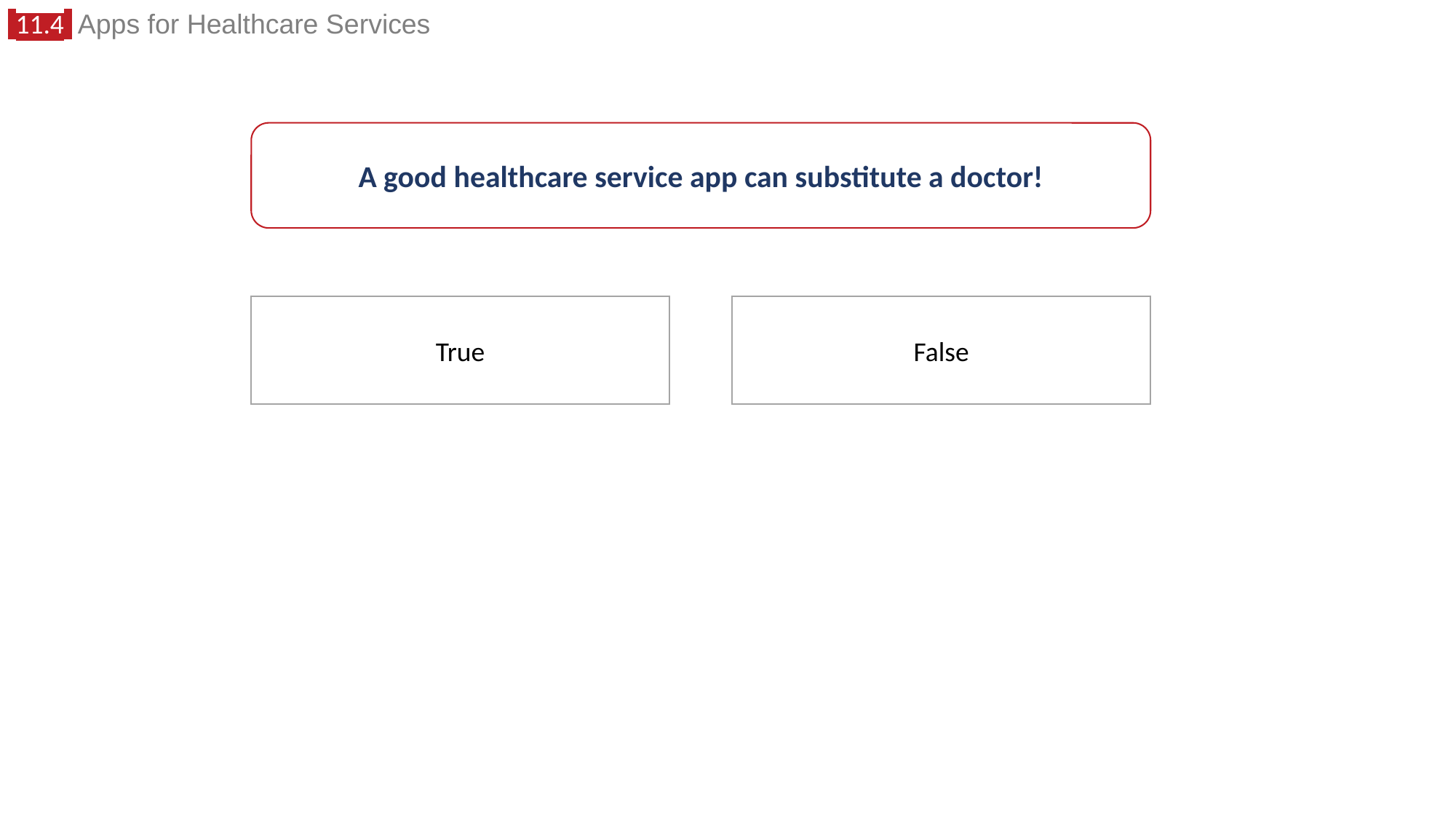

A good healthcare service app can substitute a doctor!
False
True